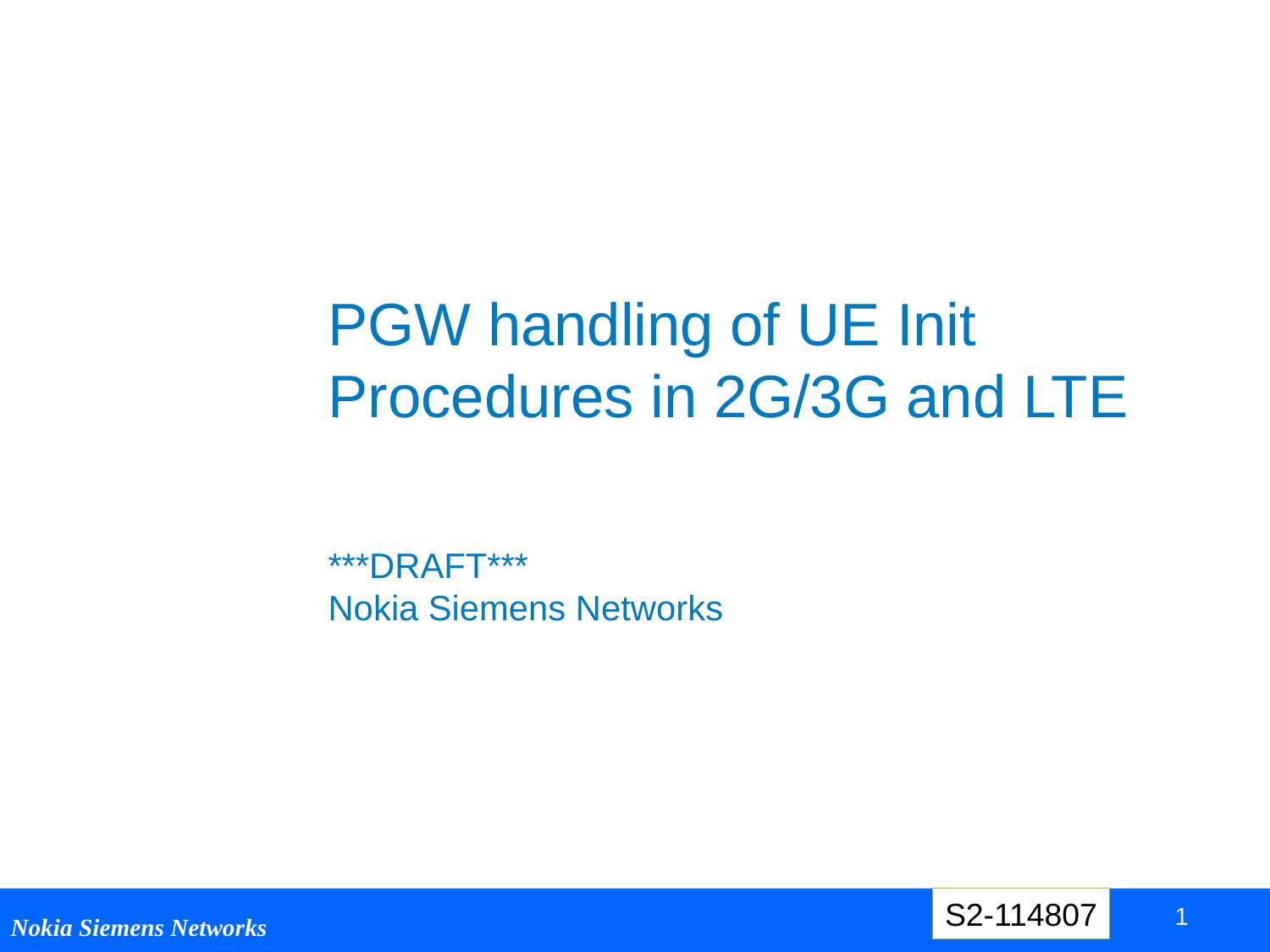

# PGW handling of UE Init Procedures in 2G/3G and LTE ***DRAFT*** Nokia Siemens Networks